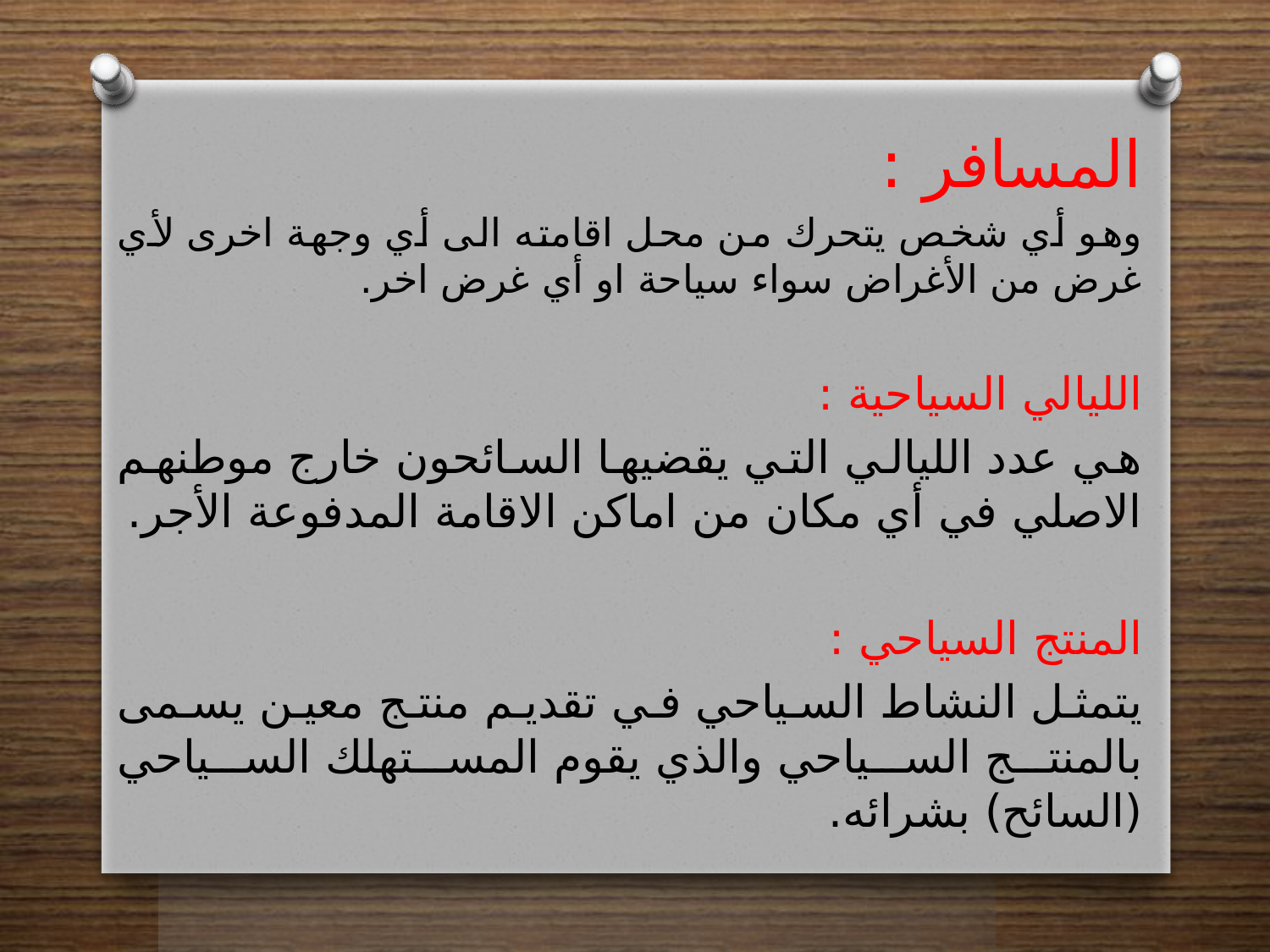

المسافر :
وهو أي شخص يتحرك من محل اقامته الى أي وجهة اخرى لأي غرض من الأغراض سواء سياحة او أي غرض اخر.

الليالي السياحية :
هي عدد الليالي التي يقضيها السائحون خارج موطنهم الاصلي في أي مكان من اماكن الاقامة المدفوعة الأجر.

المنتج السياحي :
يتمثل النشاط السياحي في تقديم منتج معين يسمى بالمنتج السياحي والذي يقوم المستهلك السياحي (السائح) بشرائه.